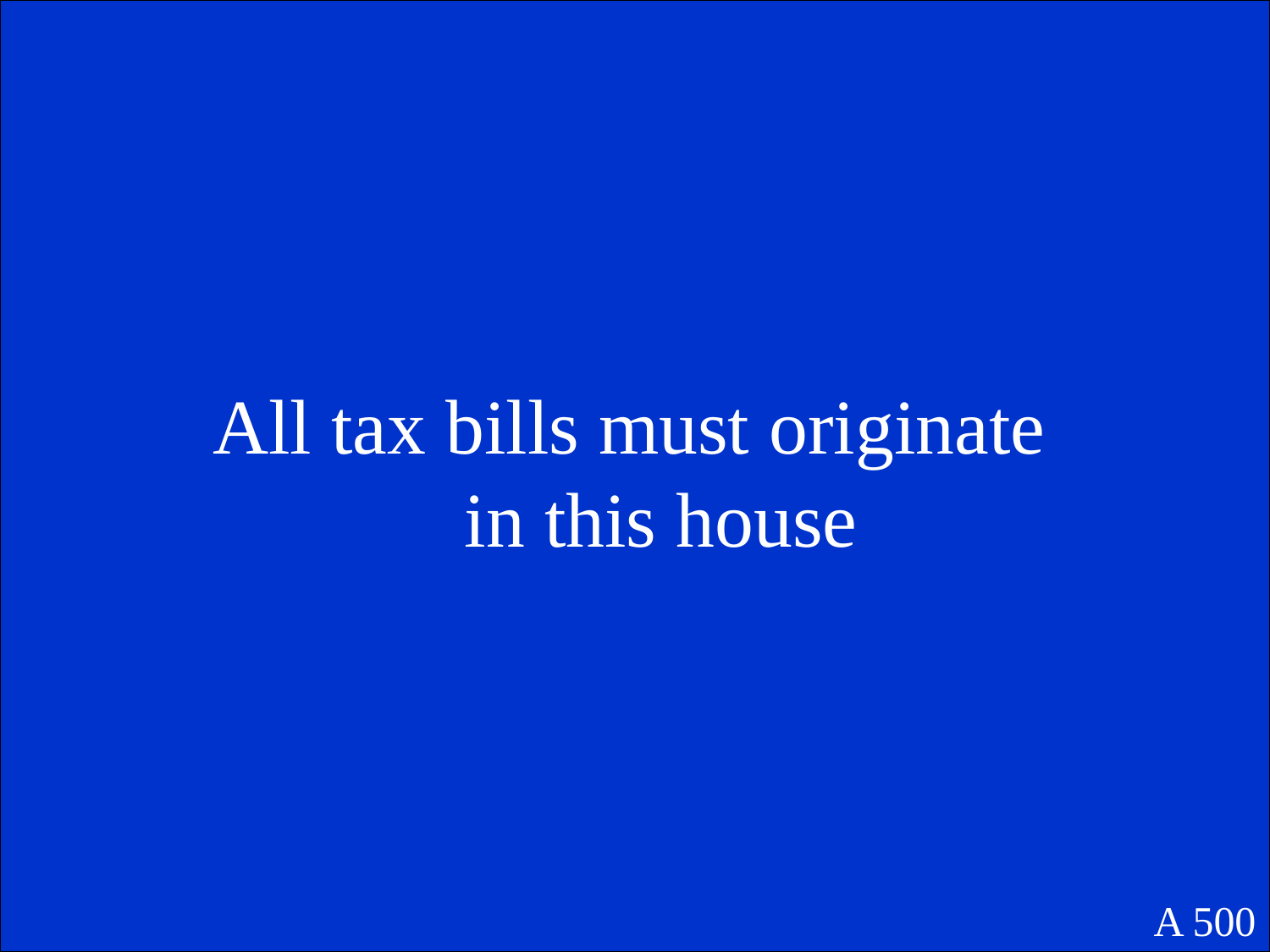

All tax bills must originate in this house
A 500